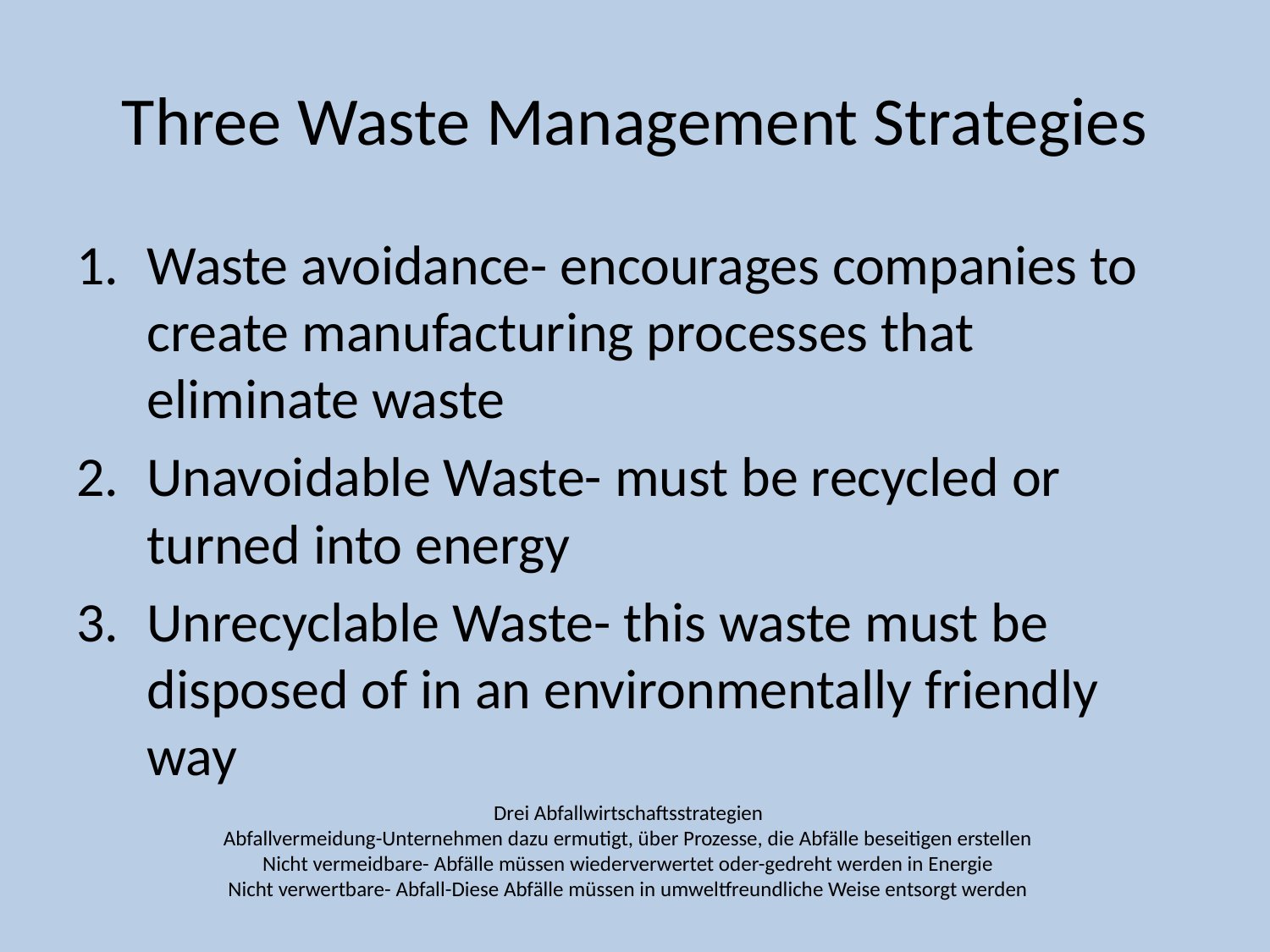

# Three Waste Management Strategies
Waste avoidance- encourages companies to create manufacturing processes that eliminate waste
Unavoidable Waste- must be recycled or turned into energy
Unrecyclable Waste- this waste must be disposed of in an environmentally friendly way
Drei Abfallwirtschaftsstrategien
Abfallvermeidung-Unternehmen dazu ermutigt, über Prozesse, die Abfälle beseitigen erstellen
Nicht vermeidbare- Abfälle müssen wiederverwertet oder-gedreht werden in Energie
Nicht verwertbare- Abfall-Diese Abfälle müssen in umweltfreundliche Weise entsorgt werden